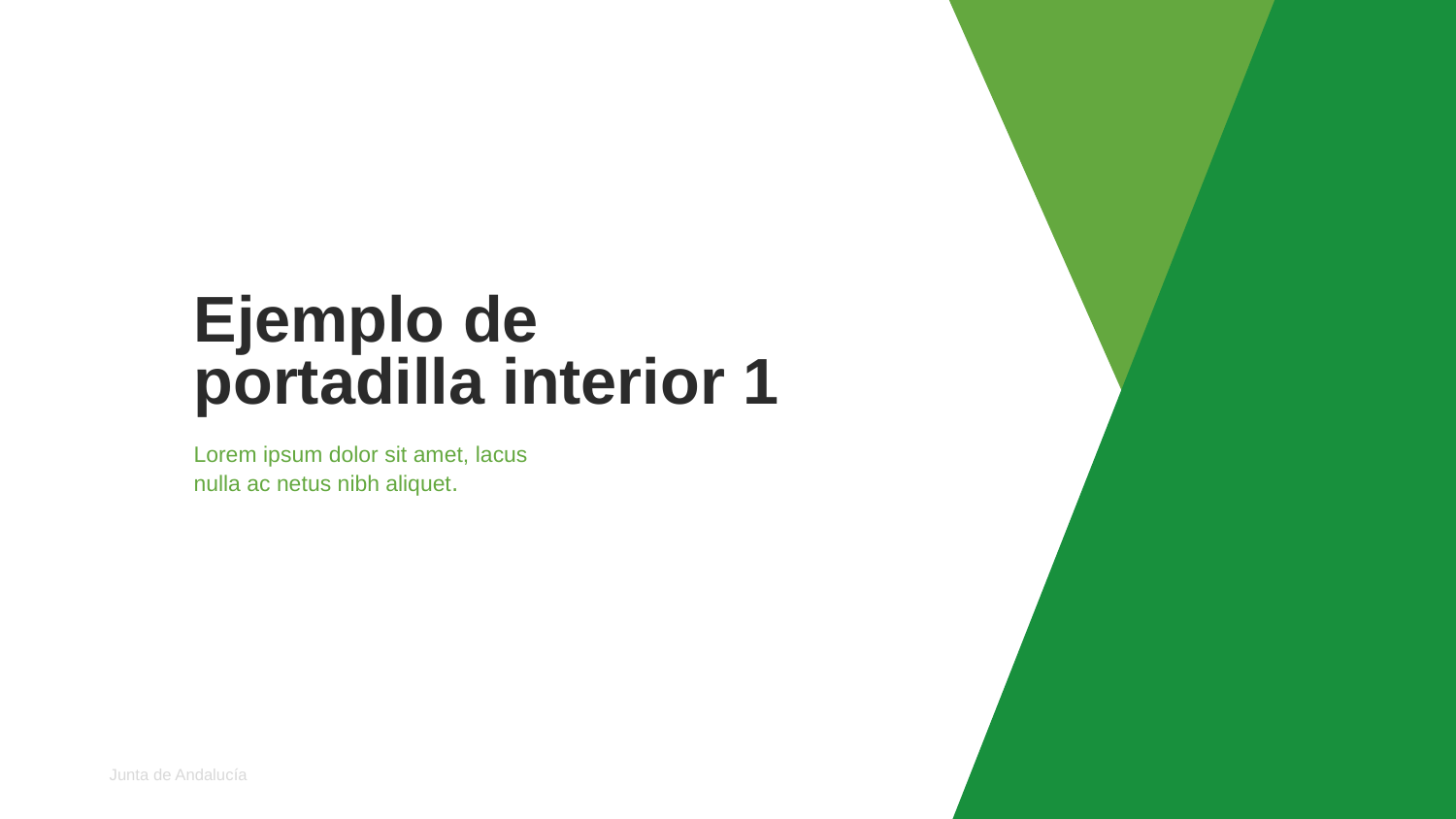

v
Ejemplo de
portadilla interior 1
Nombre de la sección
Lorem ipsum dolor sit amet, lacus nulla ac netus nibh aliquet.
< Volver al índice
13